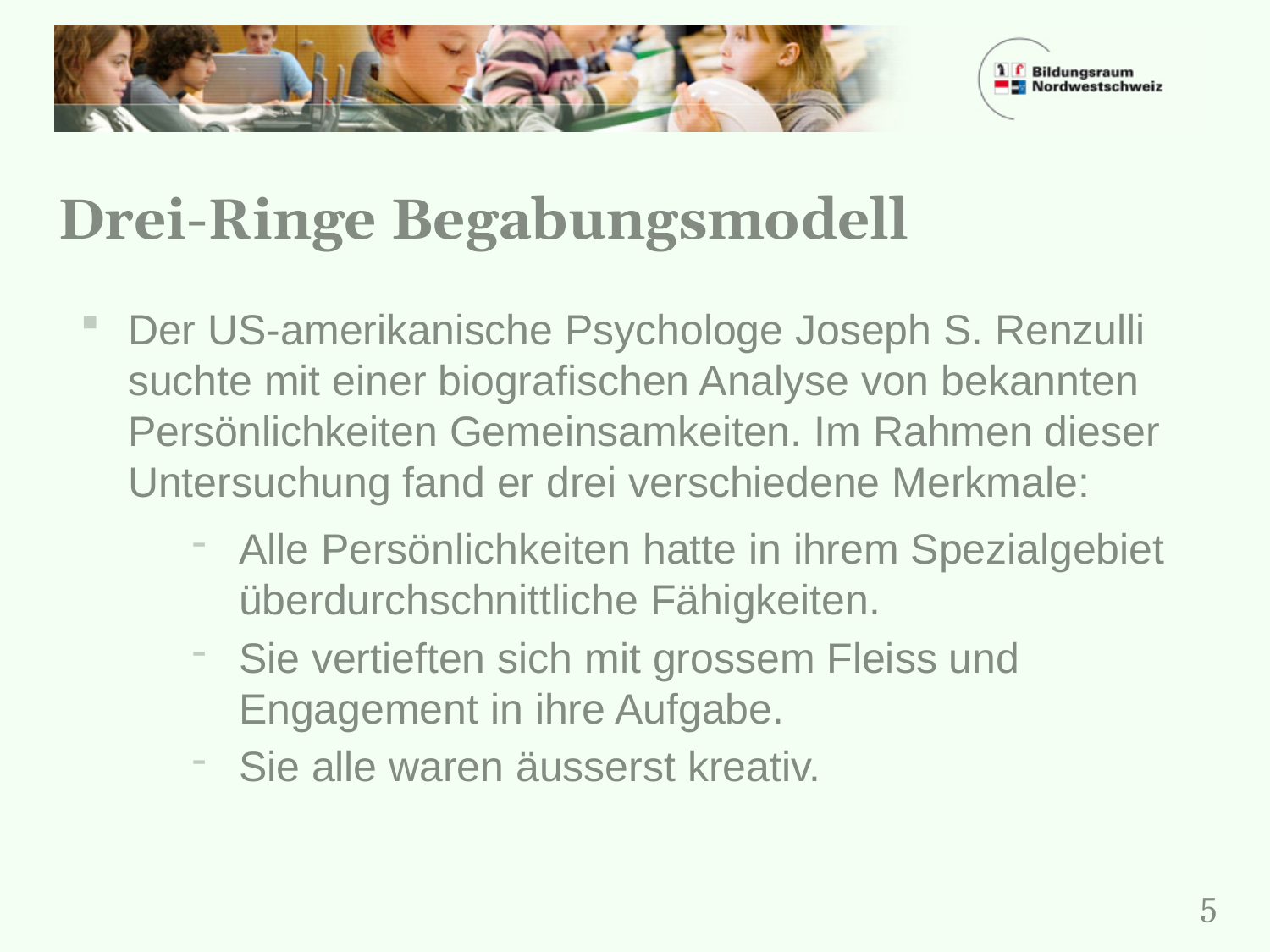

# Drei-Ringe Begabungsmodell
Der US-amerikanische Psychologe Joseph S. Renzulli suchte mit einer biografischen Analyse von bekannten Persönlichkeiten Gemeinsamkeiten. Im Rahmen dieser Untersuchung fand er drei verschiedene Merkmale:
Alle Persönlichkeiten hatte in ihrem Spezialgebiet überdurchschnittliche Fähigkeiten.
Sie vertieften sich mit grossem Fleiss und Engagement in ihre Aufgabe.
Sie alle waren äusserst kreativ.
5